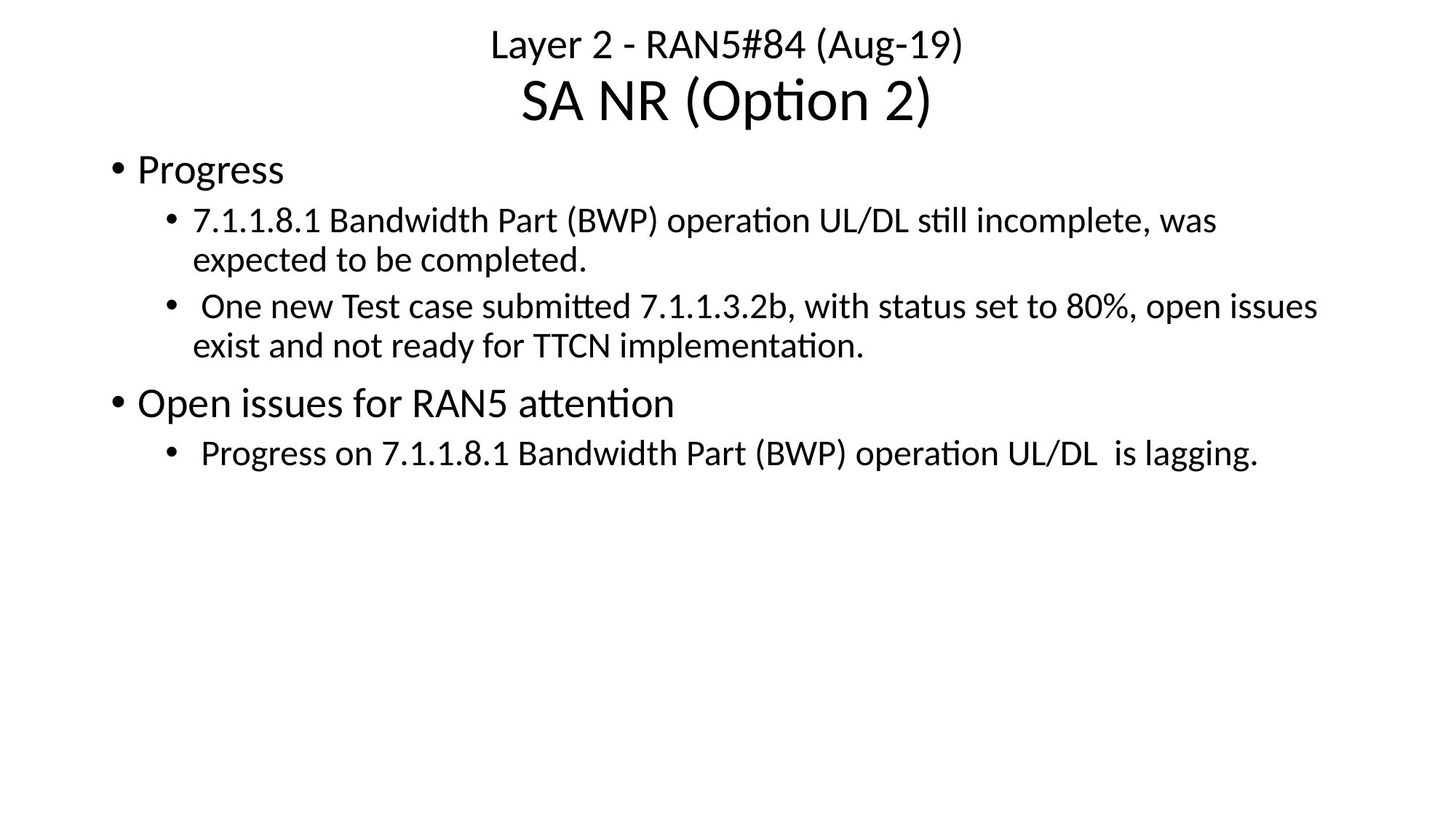

# Layer 2 - RAN5#84 (Aug-19) SA NR (Option 2)
Progress
7.1.1.8.1 Bandwidth Part (BWP) operation UL/DL still incomplete, was expected to be completed.
 One new Test case submitted 7.1.1.3.2b, with status set to 80%, open issues exist and not ready for TTCN implementation.
Open issues for RAN5 attention
 Progress on 7.1.1.8.1 Bandwidth Part (BWP) operation UL/DL  is lagging.